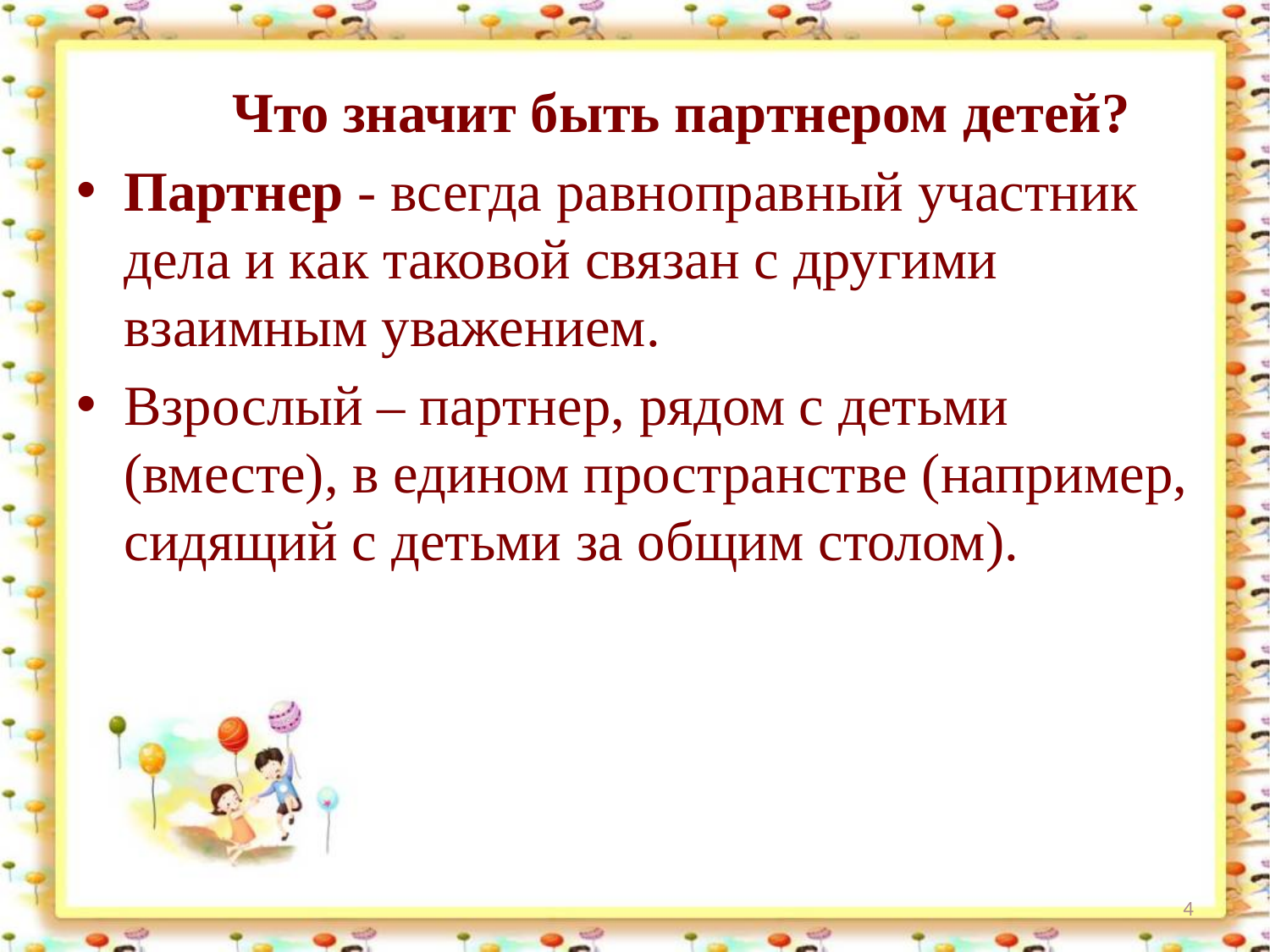

Что значит быть партнером детей?
Партнер - всегда равноправный участник дела и как таковой связан с другими взаимным уважением.
Взрослый – партнер, рядом с детьми (вместе), в едином пространстве (например, сидящий с детьми за общим столом).

4